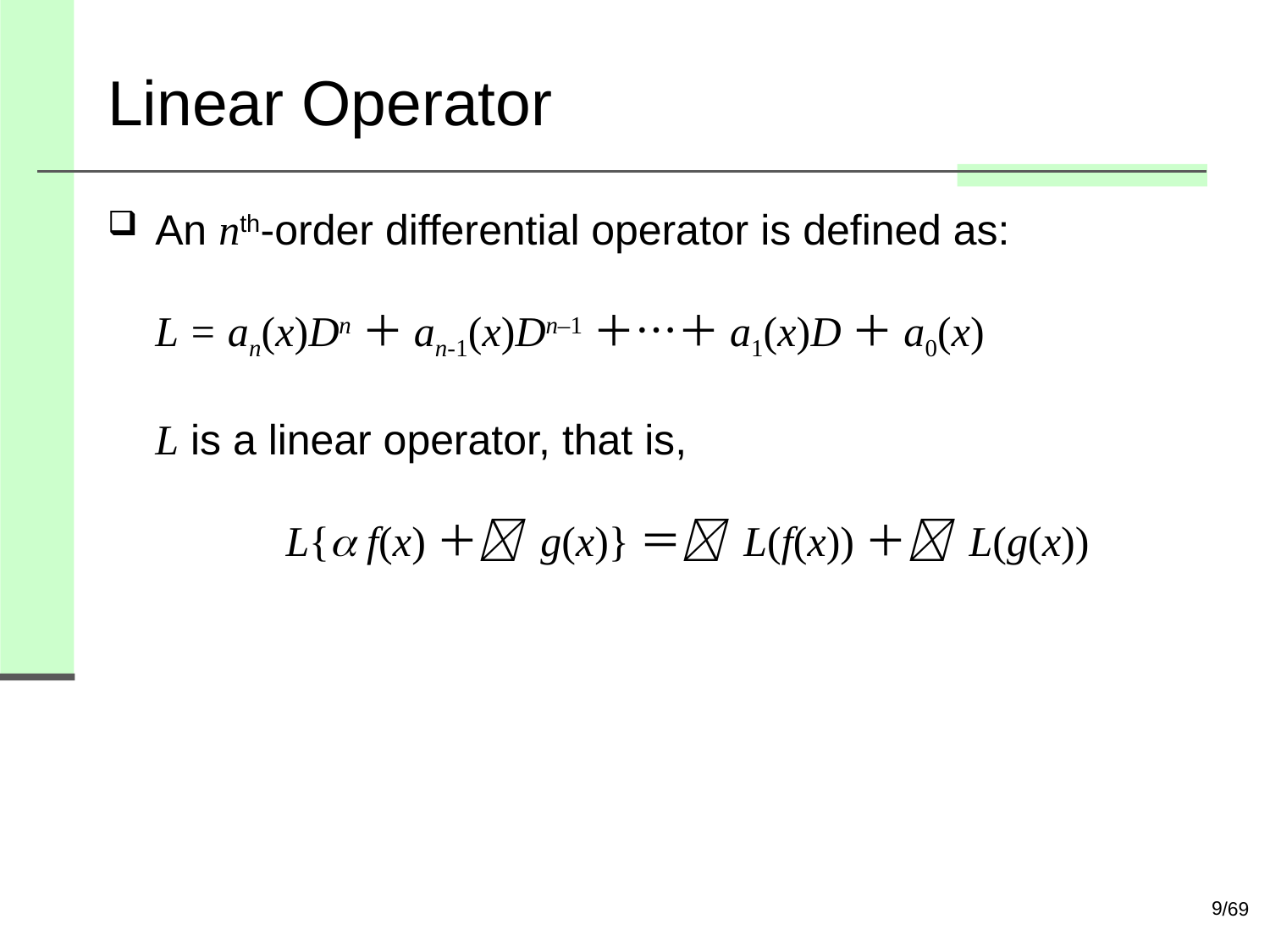

# Linear Operator
An nth-order differential operator is defined as:
L = an(x)Dn＋an-1(x)Dn–1＋…＋a1(x)D＋a0(x)
L is a linear operator, that is,
           L{α f(x)＋β g(x)}＝α L(f(x))＋β L(g(x))
9